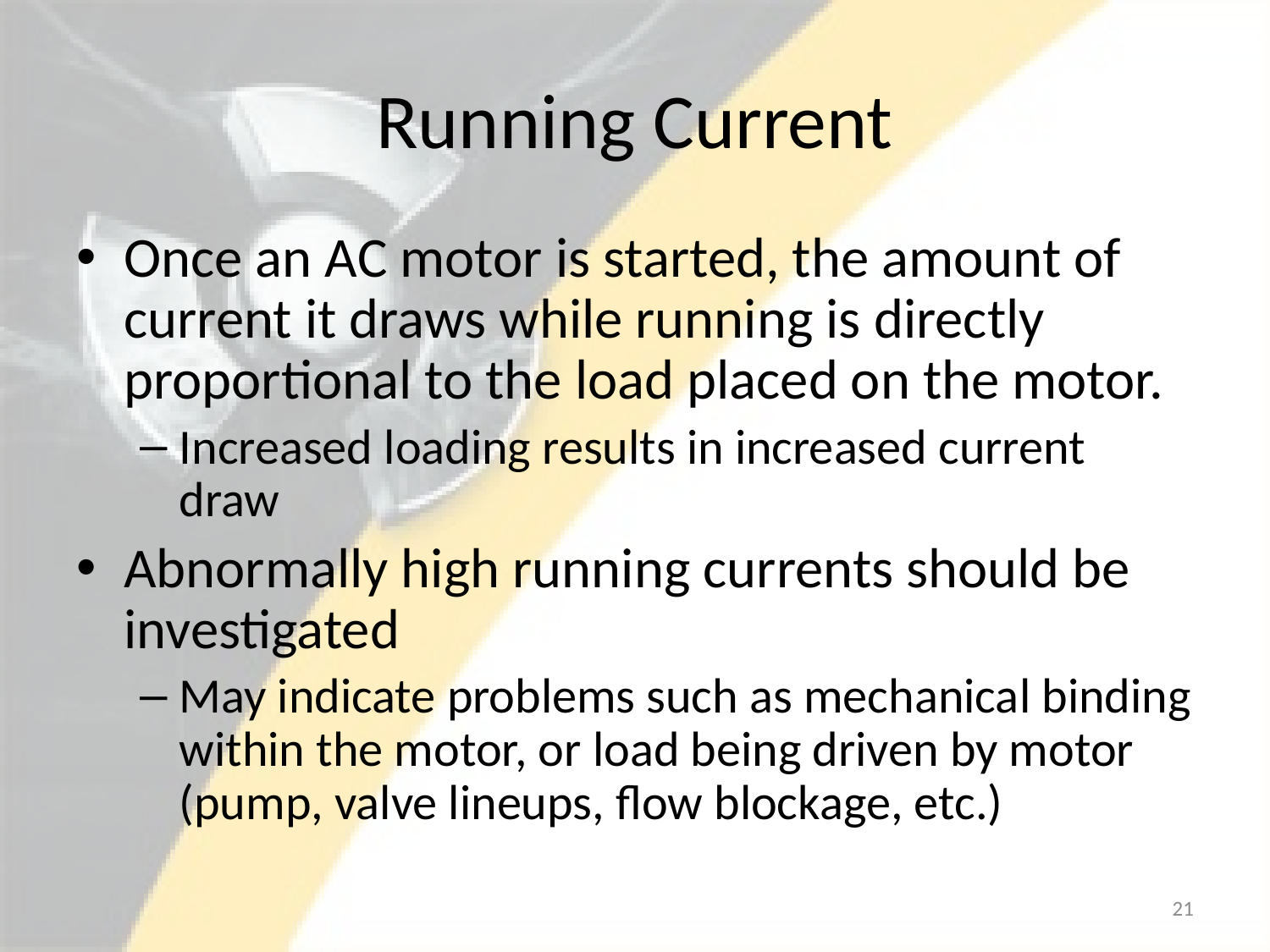

# Running Current
Once an AC motor is started, the amount of current it draws while running is directly proportional to the load placed on the motor.
Increased loading results in increased current draw
Abnormally high running currents should be investigated
May indicate problems such as mechanical binding within the motor, or load being driven by motor (pump, valve lineups, flow blockage, etc.)
21